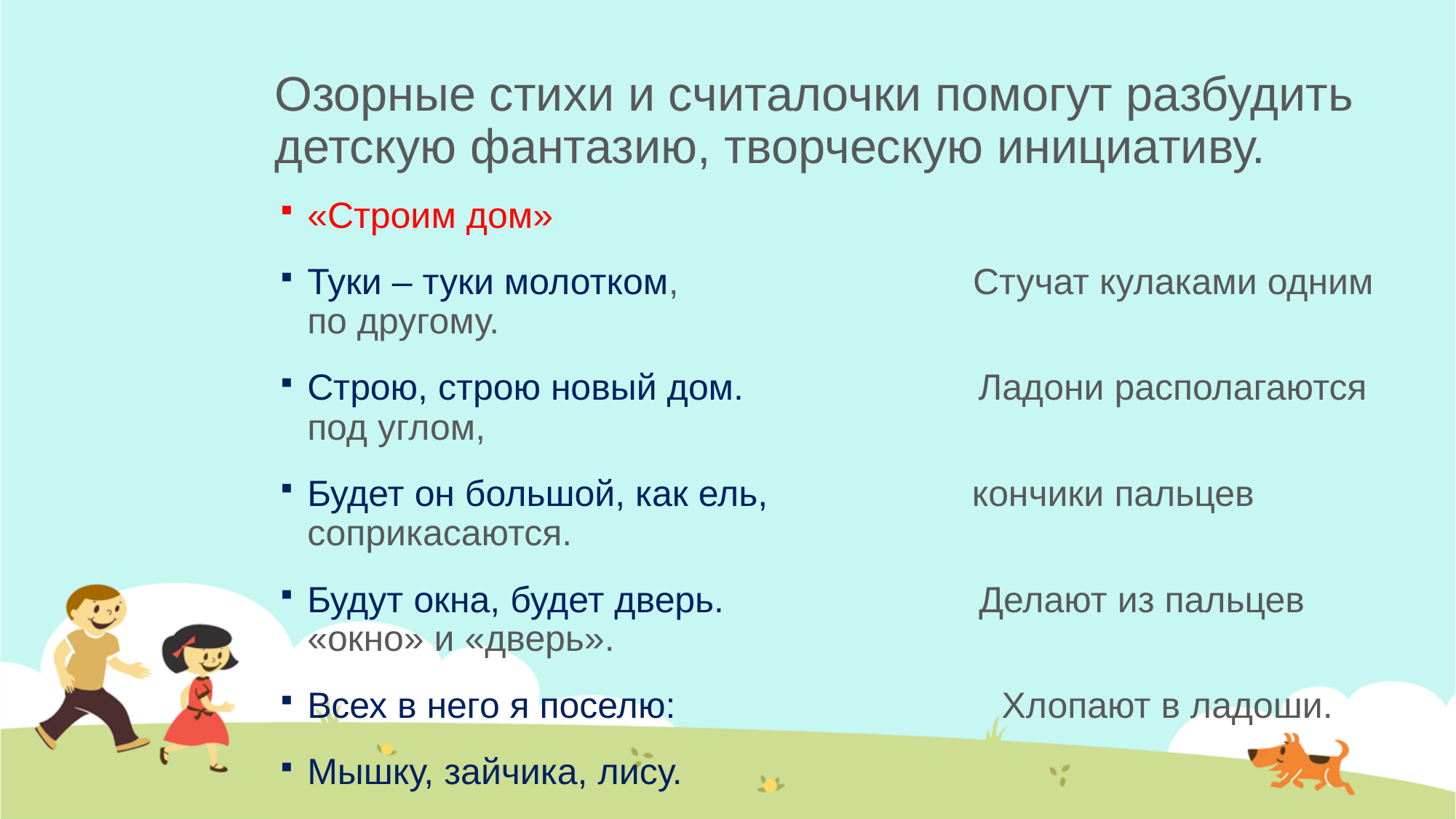

# Озорные стихи и считалочки помогут разбудить детскую фантазию, творческую инициативу.
«Строим дом»
Туки – туки молотком,                             Стучат кулаками одним по другому.
Строю, строю новый дом.                       Ладони располагаются под углом,
Будет он большой, как ель,                    кончики пальцев соприкасаются.
Будут окна, будет дверь.                         Делают из пальцев «окно» и «дверь».
Всех в него я поселю:                                Хлопают в ладоши.
Мышку, зайчика, лису.